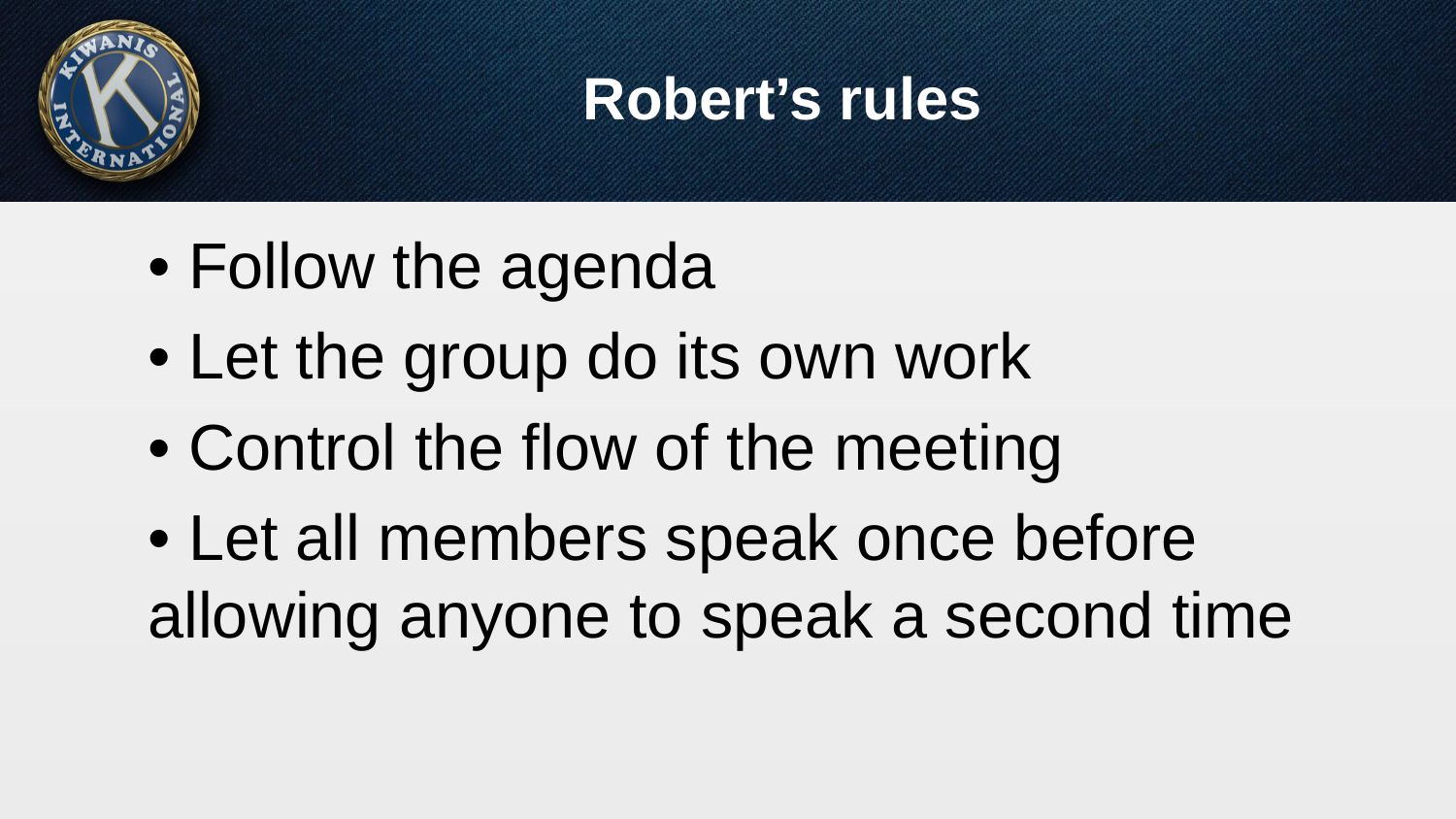

# Robert’s rules
• Follow the agenda
• Let the group do its own work
• Control the flow of the meeting
• Let all members speak once before allowing anyone to speak a second time